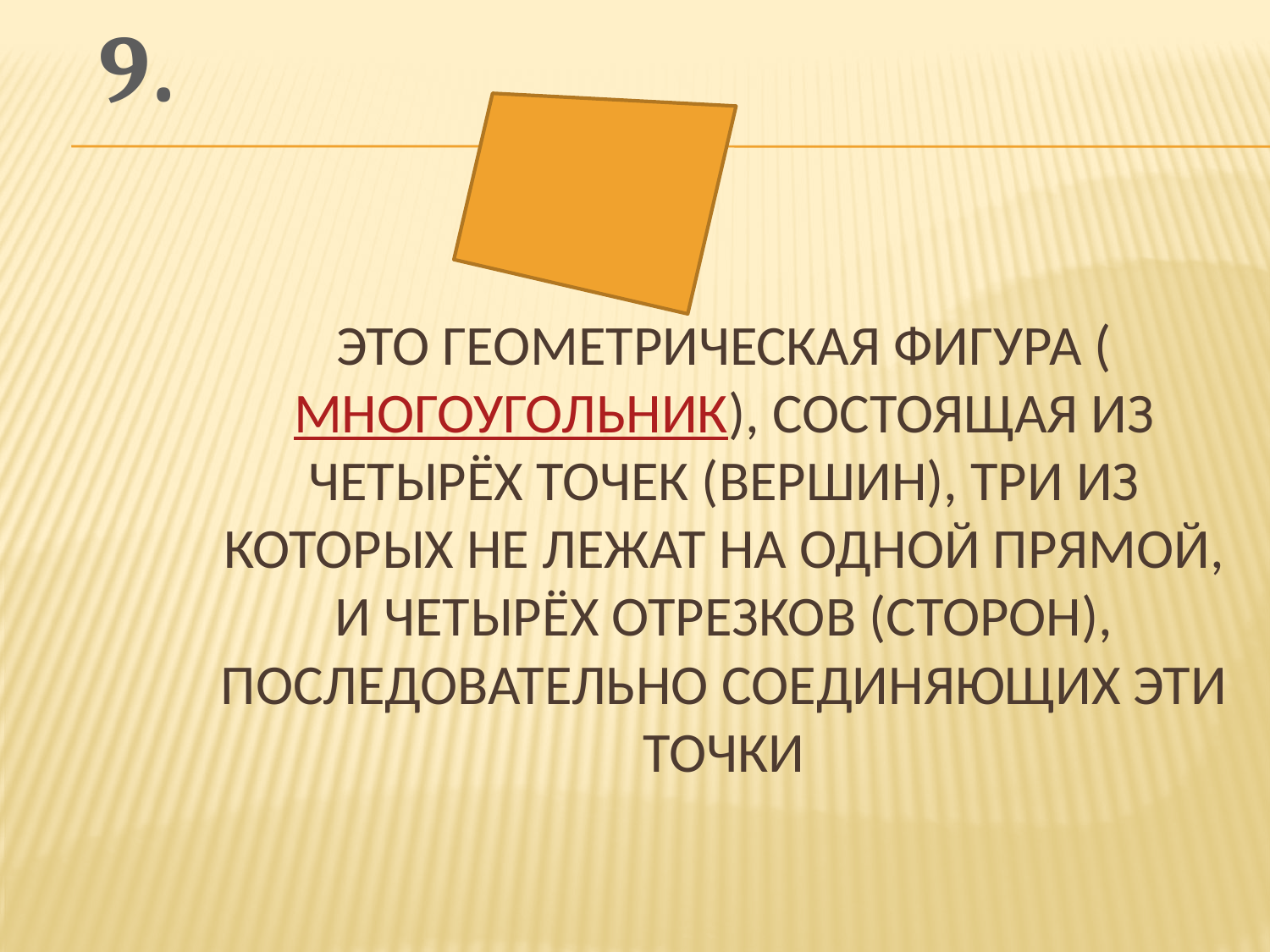

9.

# это геометрическая фигура (многоугольник), состоящая из четырёх точек (вершин), три из которых не лежат на одной прямой, и четырёх отрезков (сторон), последовательно соединяющих эти точки